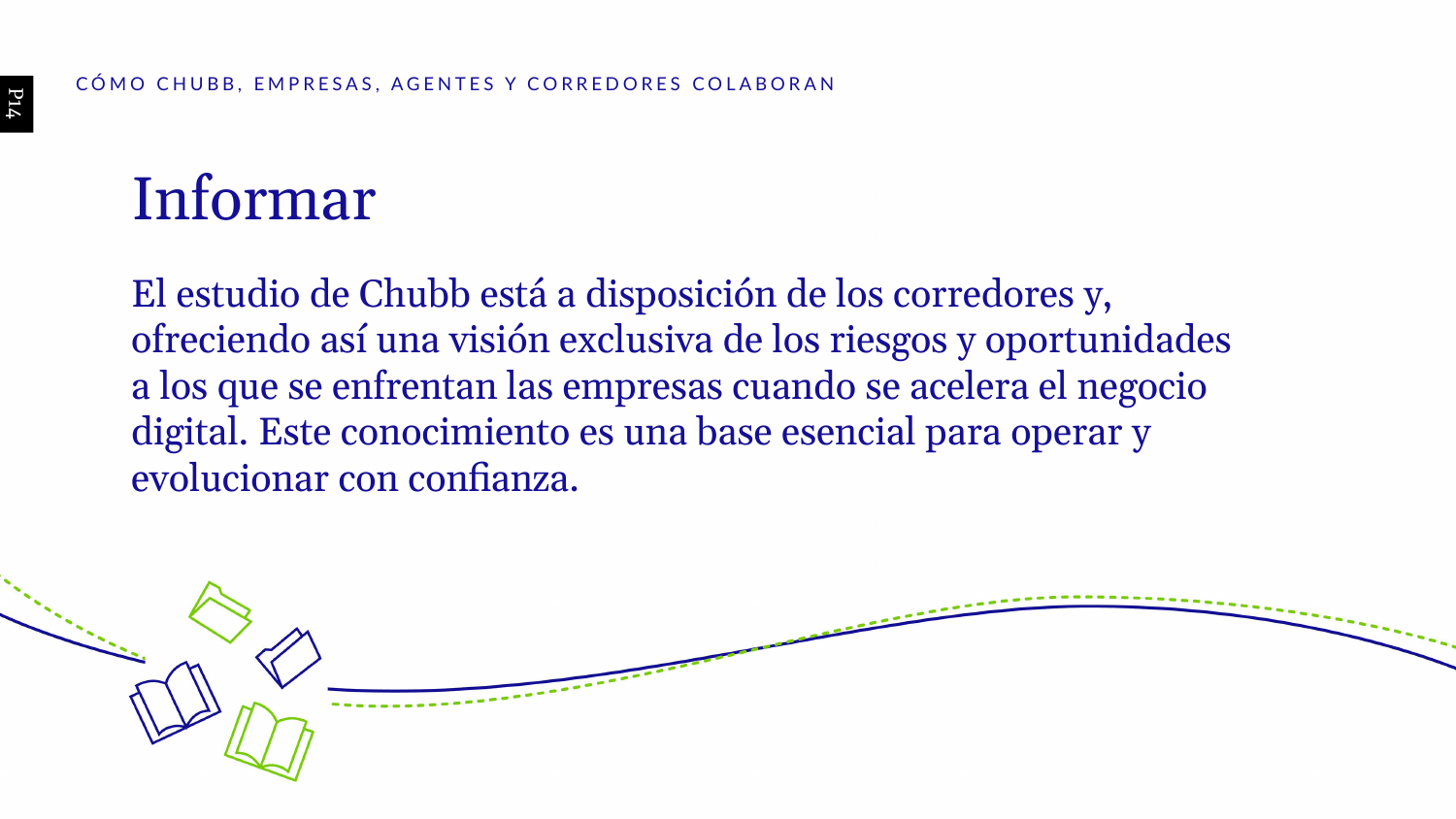

CÓMO CHUBB, EMPRESAS, AGENTES Y CORREDORES COLABORAN
P14
Informar
El estudio de Chubb está a disposición de los corredores y, ofreciendo así una visión exclusiva de los riesgos y oportunidades a los que se enfrentan las empresas cuando se acelera el negocio digital. Este conocimiento es una base esencial para operar y evolucionar con confianza.